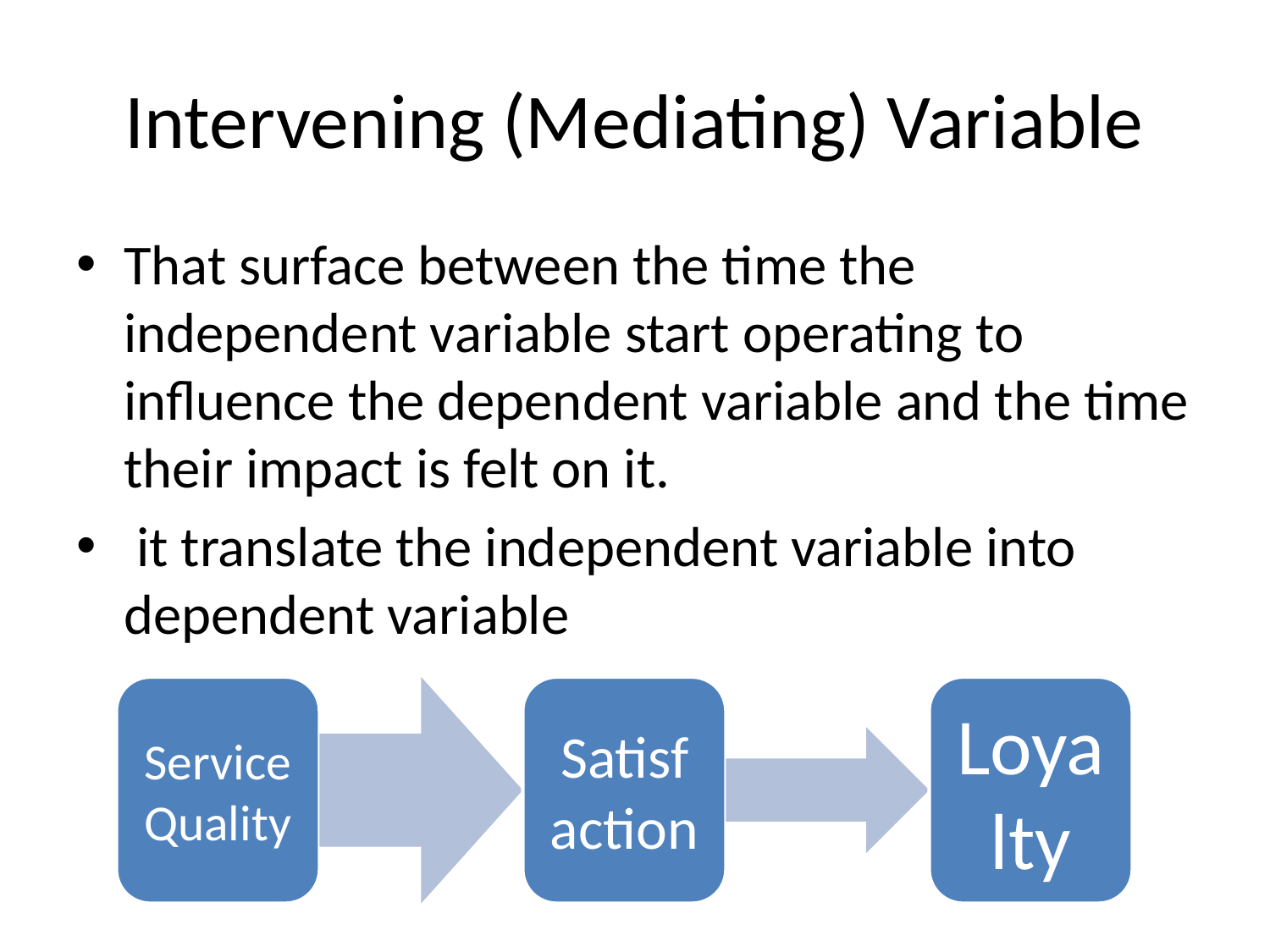

# Intervening (Mediating) Variable
That surface between the time the independent variable start operating to influence the dependent variable and the time their impact is felt on it.
 it translate the independent variable into dependent variable
Service Quality
Satisfaction
Loyalty